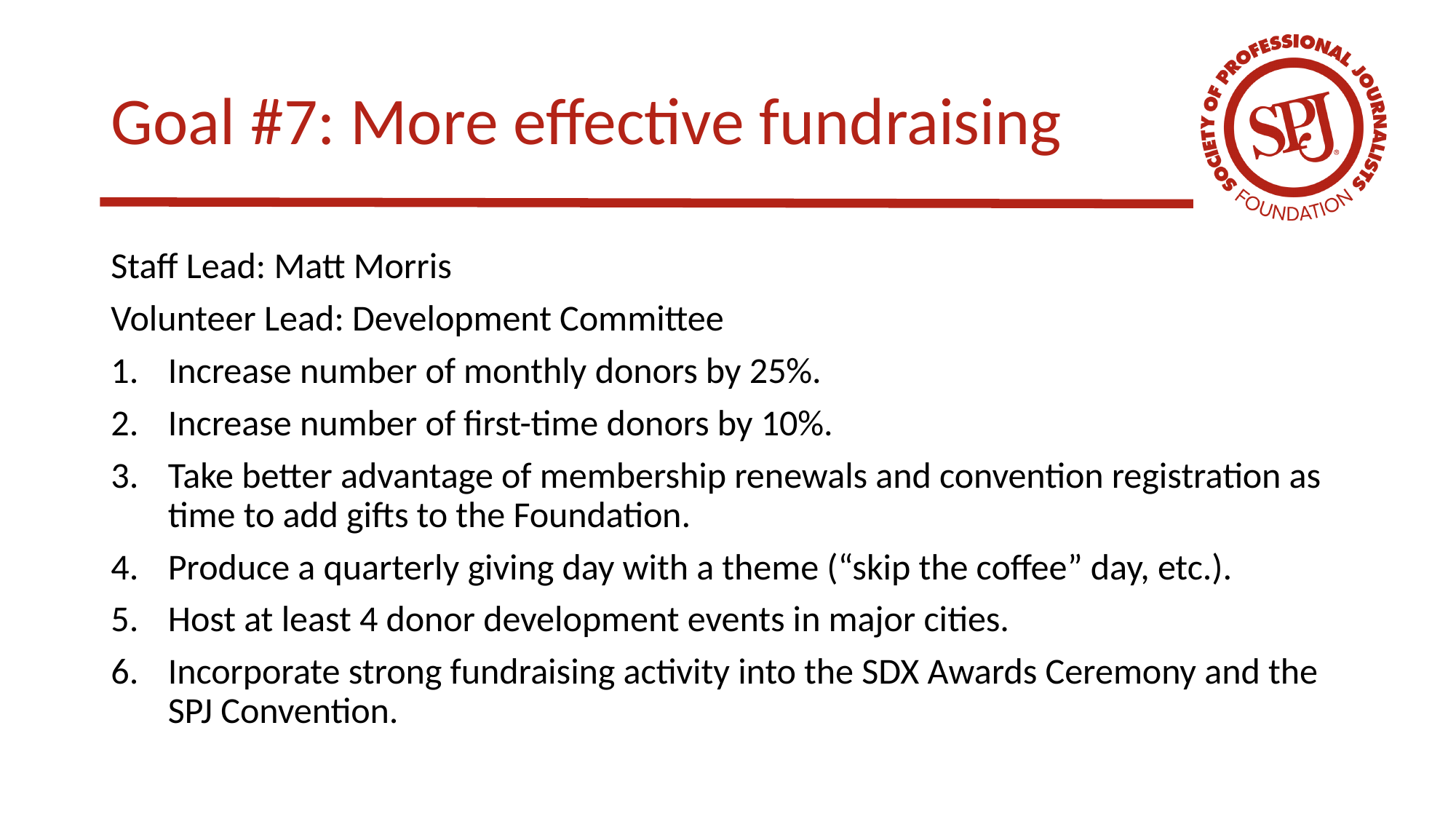

# Goal #7: More effective fundraising
Staff Lead: Matt Morris
Volunteer Lead: Development Committee
Increase number of monthly donors by 25%.
Increase number of first-time donors by 10%.
Take better advantage of membership renewals and convention registration as time to add gifts to the Foundation.
Produce a quarterly giving day with a theme (“skip the coffee” day, etc.).
Host at least 4 donor development events in major cities.
Incorporate strong fundraising activity into the SDX Awards Ceremony and the SPJ Convention.